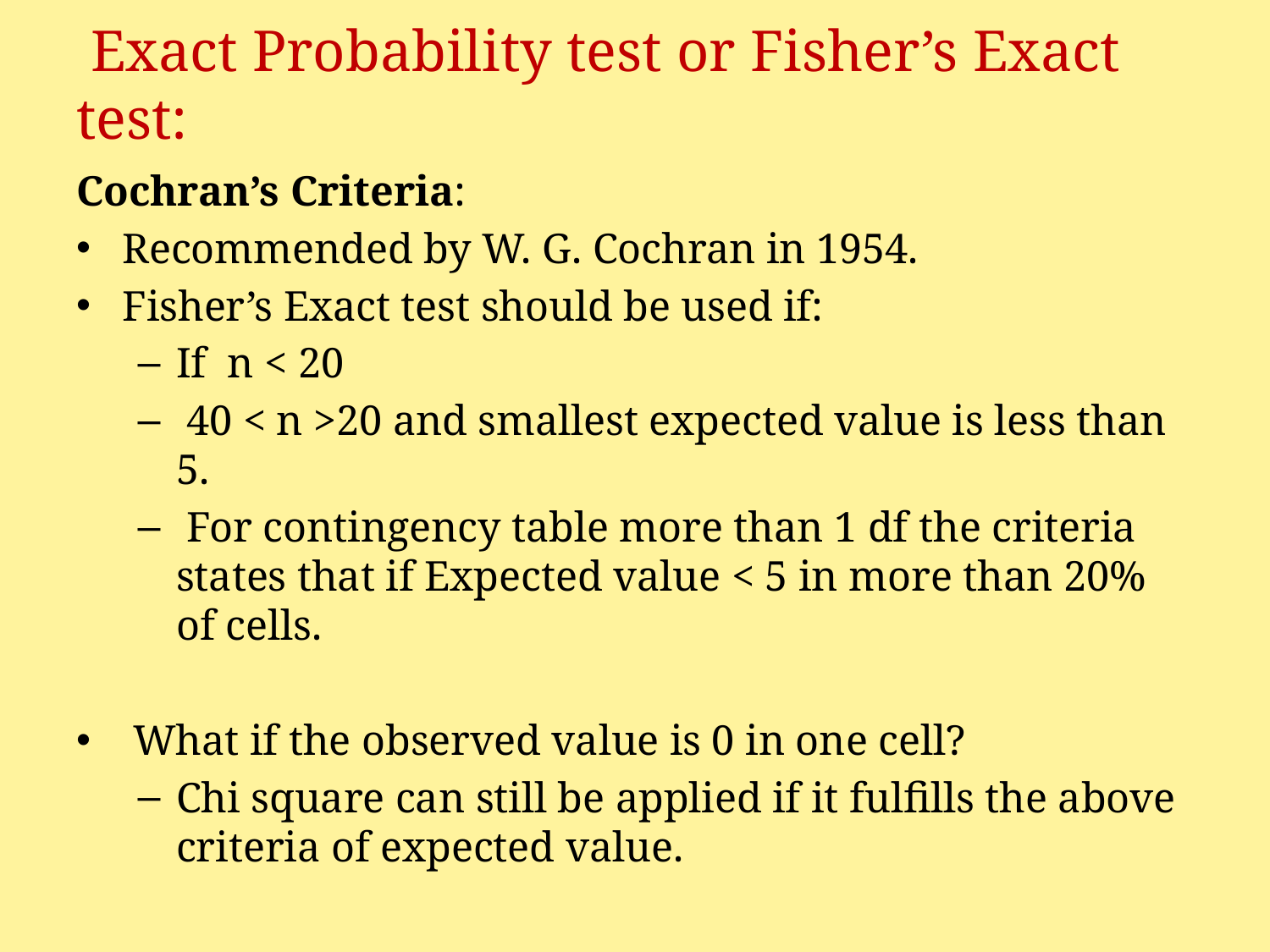

# Exact Probability test or Fisher’s Exact test:
Cochran’s Criteria:
Recommended by W. G. Cochran in 1954.
Fisher’s Exact test should be used if:
If  n < 20
 40 < n >20 and smallest expected value is less than 5.
 For contingency table more than 1 df the criteria states that if Expected value < 5 in more than 20% of cells.

 What if the observed value is 0 in one cell?
Chi square can still be applied if it fulfills the above criteria of expected value.